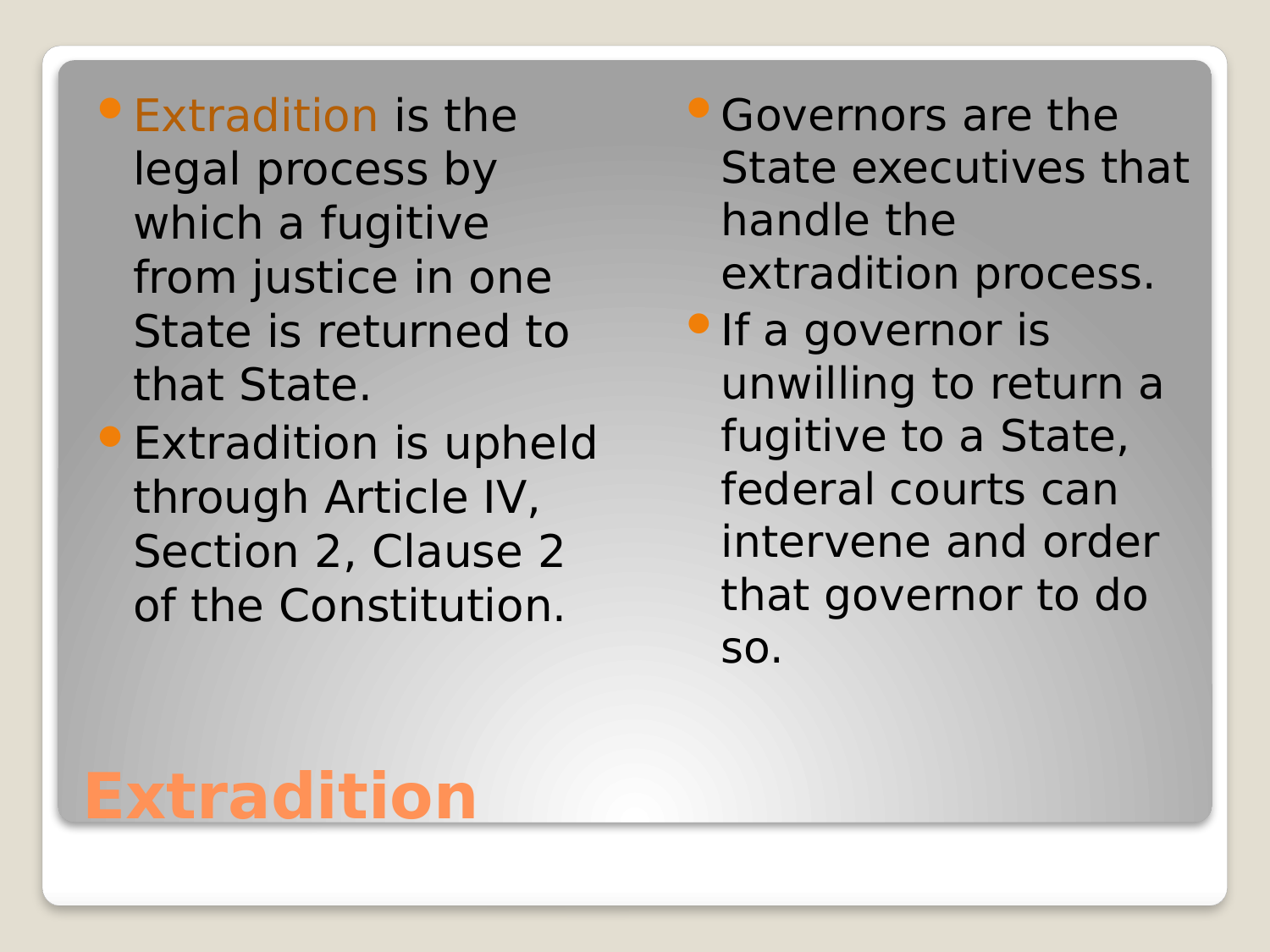

Extradition is the legal process by which a fugitive from justice in one State is returned to that State.
Extradition is upheld through Article IV, Section 2, Clause 2 of the Constitution.

Governors are the State executives that handle the extradition process.
If a governor is unwilling to return a fugitive to a State, federal courts can intervene and order that governor to do so.

# Extradition